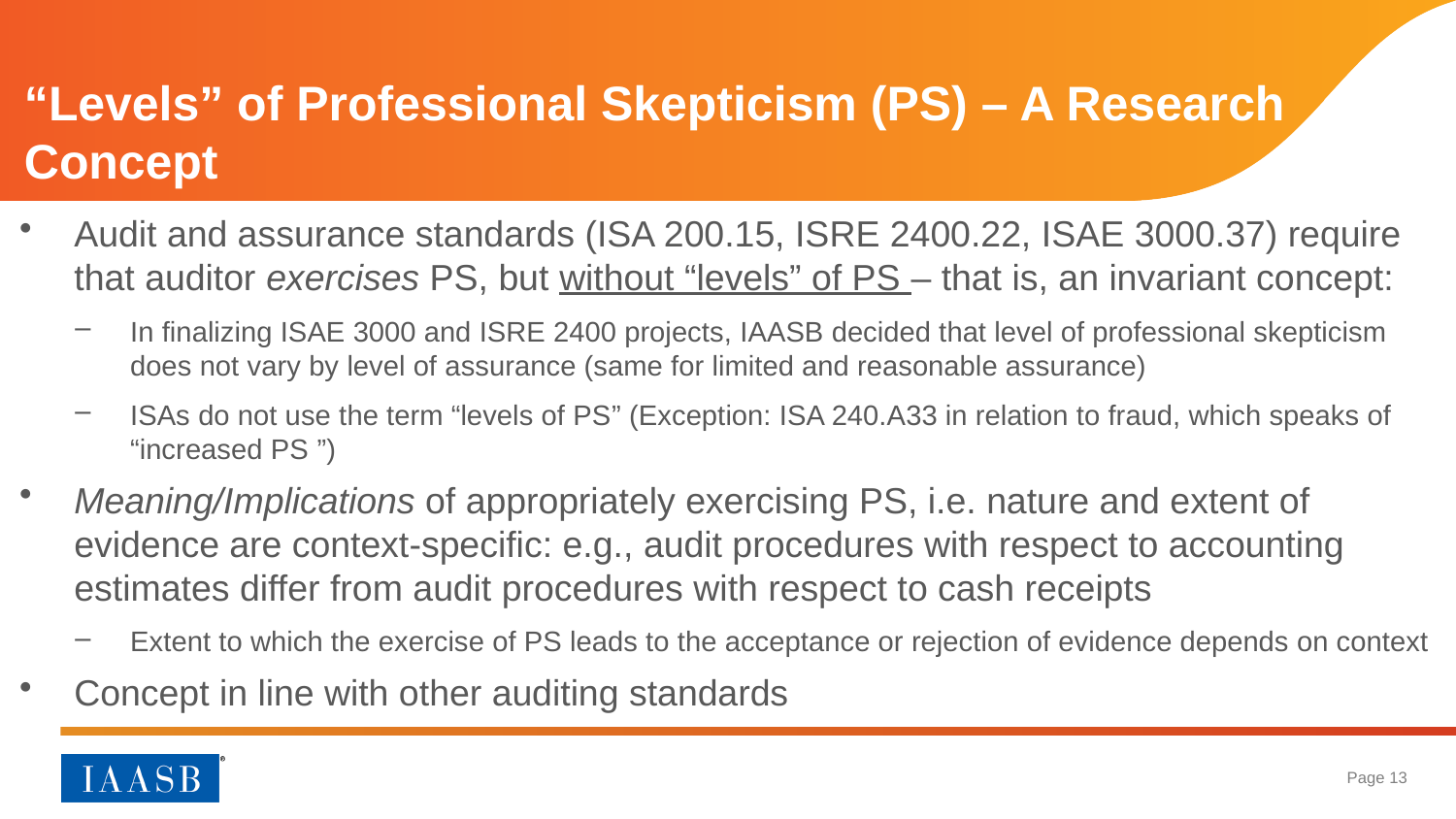

# “Levels” of Professional Skepticism (PS) – A Research Concept
Audit and assurance standards (ISA 200.15, ISRE 2400.22, ISAE 3000.37) require that auditor exercises PS, but without “levels” of PS – that is, an invariant concept:
In finalizing ISAE 3000 and ISRE 2400 projects, IAASB decided that level of professional skepticism does not vary by level of assurance (same for limited and reasonable assurance)
ISAs do not use the term “levels of PS” (Exception: ISA 240.A33 in relation to fraud, which speaks of “increased PS ”)
Meaning/Implications of appropriately exercising PS, i.e. nature and extent of evidence are context-specific: e.g., audit procedures with respect to accounting estimates differ from audit procedures with respect to cash receipts
Extent to which the exercise of PS leads to the acceptance or rejection of evidence depends on context
Concept in line with other auditing standards